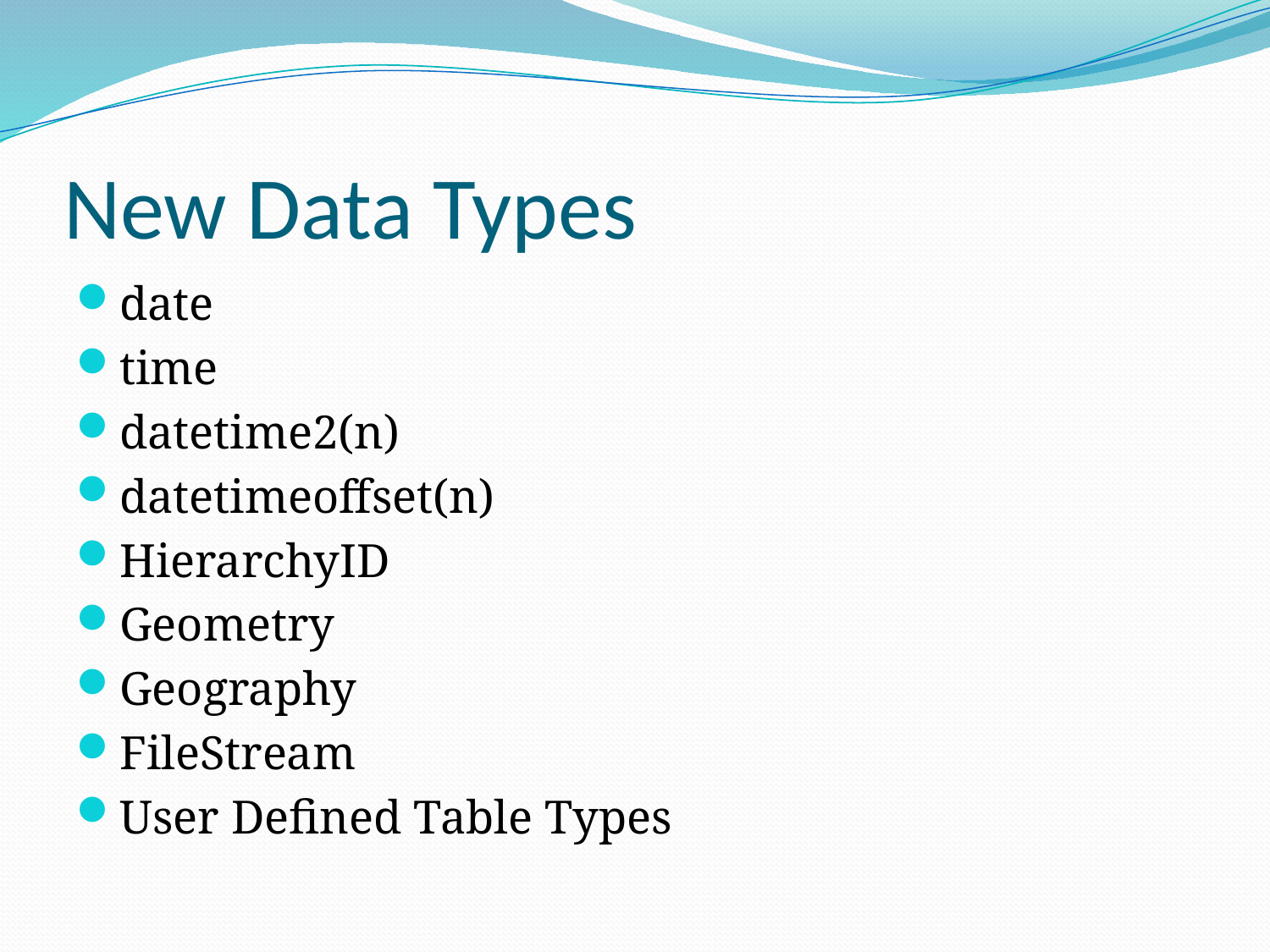

# New Data Types
date
time
datetime2(n)
datetimeoffset(n)
HierarchyID
Geometry
Geography
FileStream
User Defined Table Types